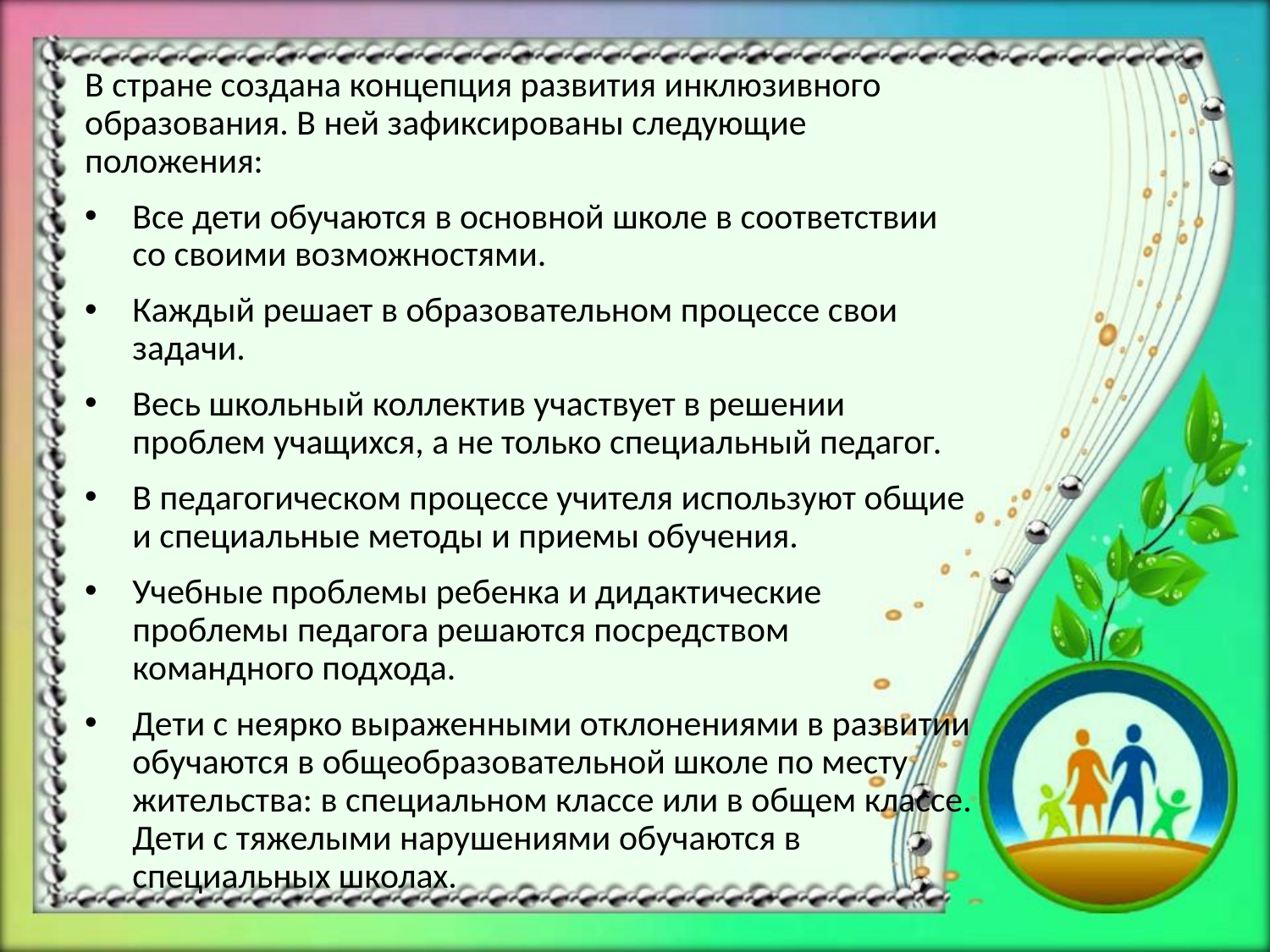

В стране создана концепция развития инклюзивного образования. В ней зафиксированы следующие положения:
Все дети обучаются в основной школе в соответствии со своими возможностями.
Каждый решает в образовательном процессе свои задачи.
Весь школьный коллектив участвует в решении проблем учащихся, а не только специальный педагог.
В педагогическом процессе учителя используют общие и специальные методы и приемы обучения.
Учебные проблемы ребенка и дидактические проблемы педагога решаются посредством командного подхода.
Дети с неярко выраженными отклонениями в развитии обучаются в общеобразовательной школе по месту жительства: в специальном классе или в общем классе. Дети с тяжелыми нарушениями обучаются в специальных школах.